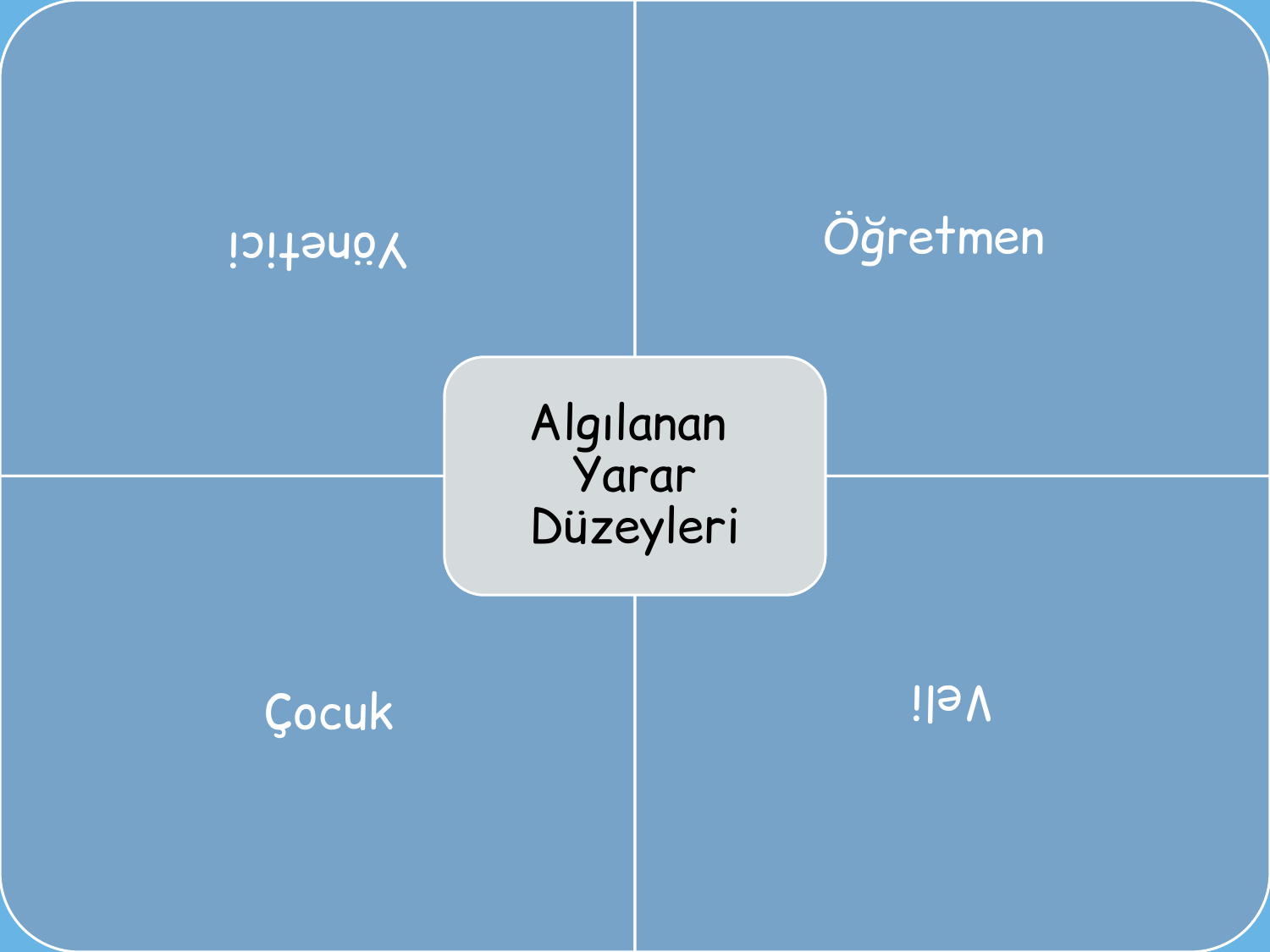

Yönetici
Öğretmen
Çocuk
Veli
Algılanan  Yarar Düzeyleri